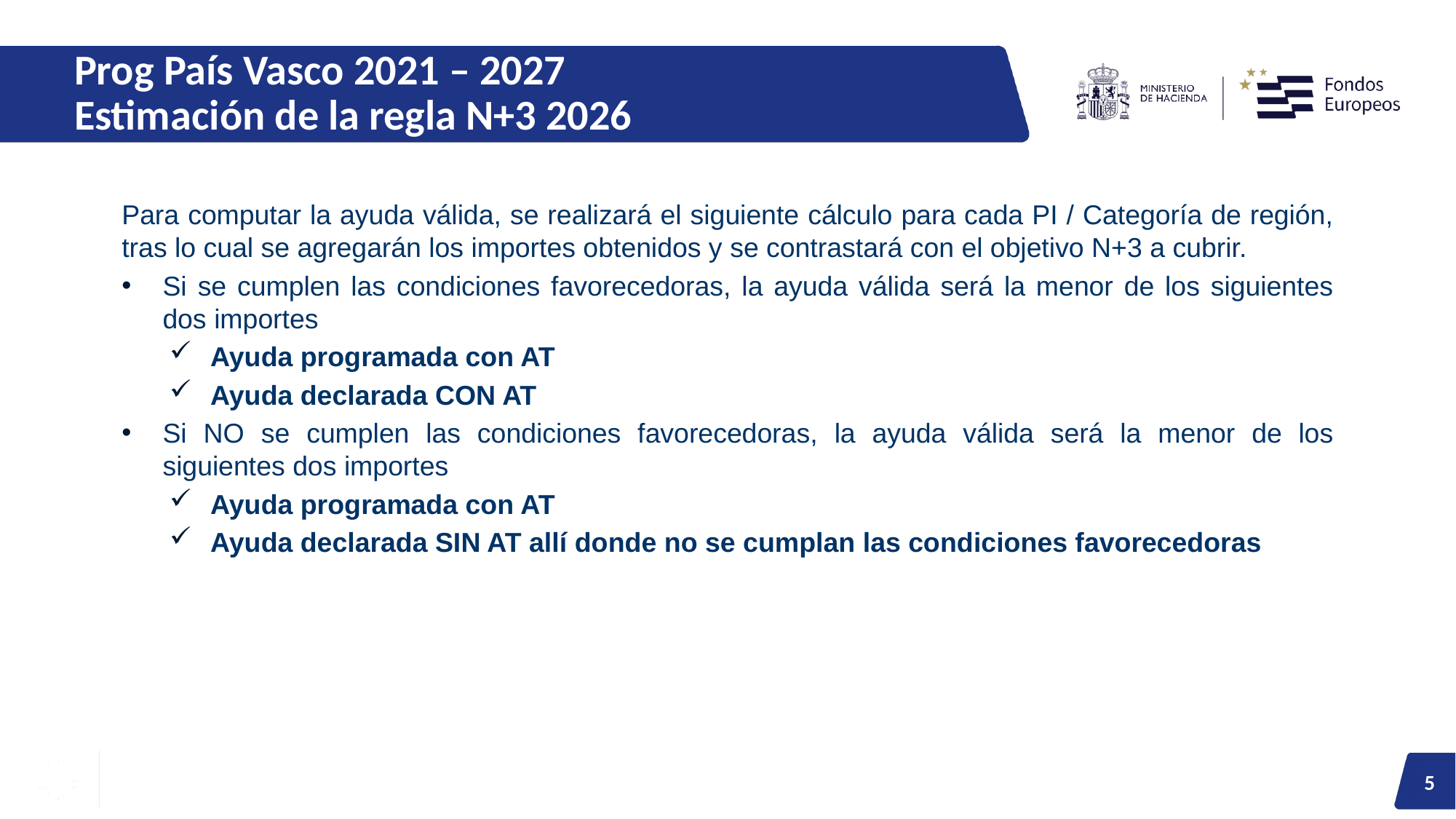

# Prog País Vasco 2021 – 2027 Estimación de la regla N+3 2026
Para computar la ayuda válida, se realizará el siguiente cálculo para cada PI / Categoría de región, tras lo cual se agregarán los importes obtenidos y se contrastará con el objetivo N+3 a cubrir.
Si se cumplen las condiciones favorecedoras, la ayuda válida será la menor de los siguientes dos importes
Ayuda programada con AT
Ayuda declarada CON AT
Si NO se cumplen las condiciones favorecedoras, la ayuda válida será la menor de los siguientes dos importes
Ayuda programada con AT
Ayuda declarada SIN AT allí donde no se cumplan las condiciones favorecedoras